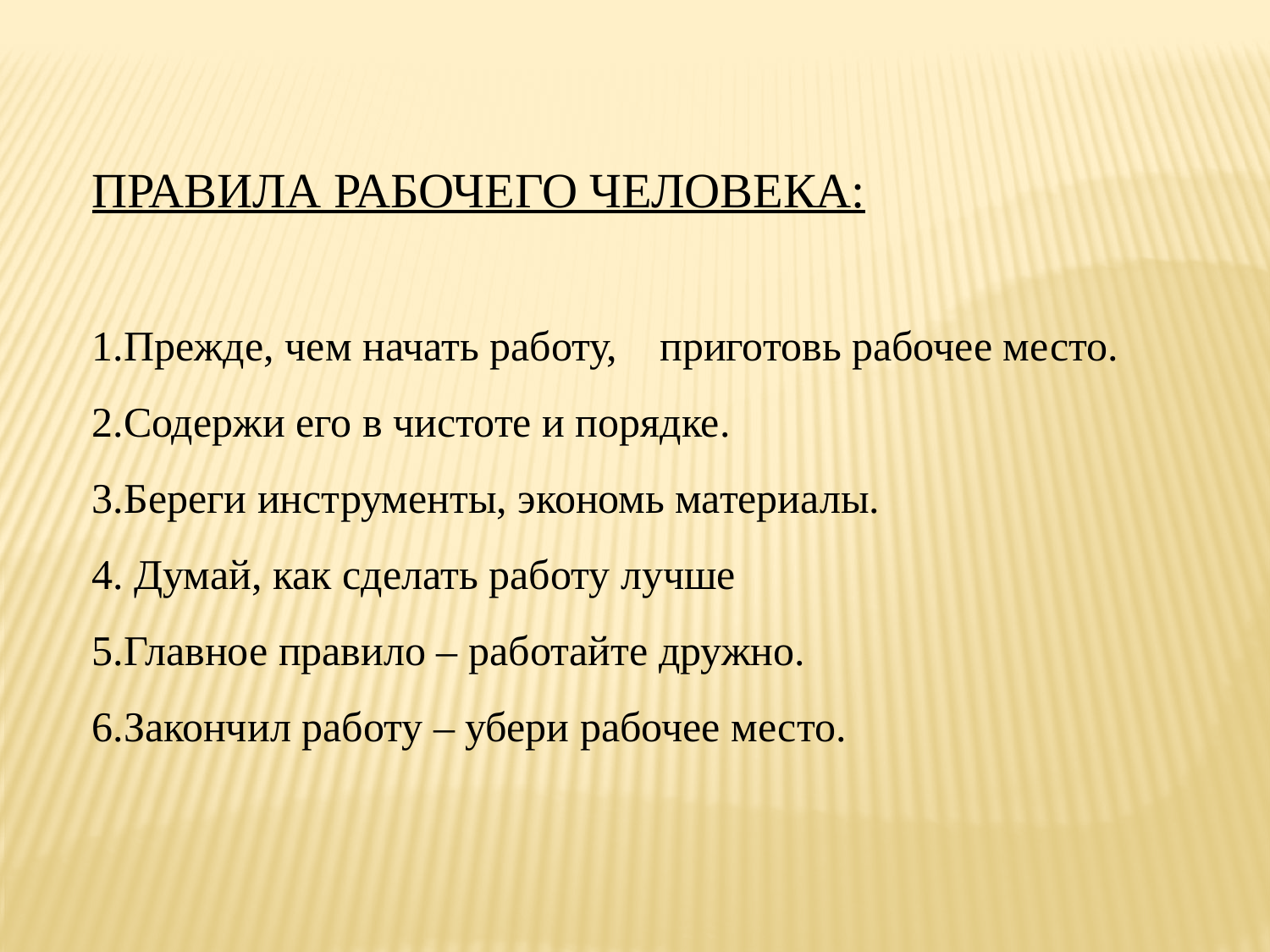

ПРАВИЛА РАБОЧЕГО ЧЕЛОВЕКА:

1.Прежде, чем начать работу,    приготовь рабочее место.
2.Содержи его в чистоте и порядке.
3.Береги инструменты, экономь материалы.
4. Думай, как сделать работу лучше
5.Главное правило – работайте дружно.
6.Закончил работу – убери рабочее место.